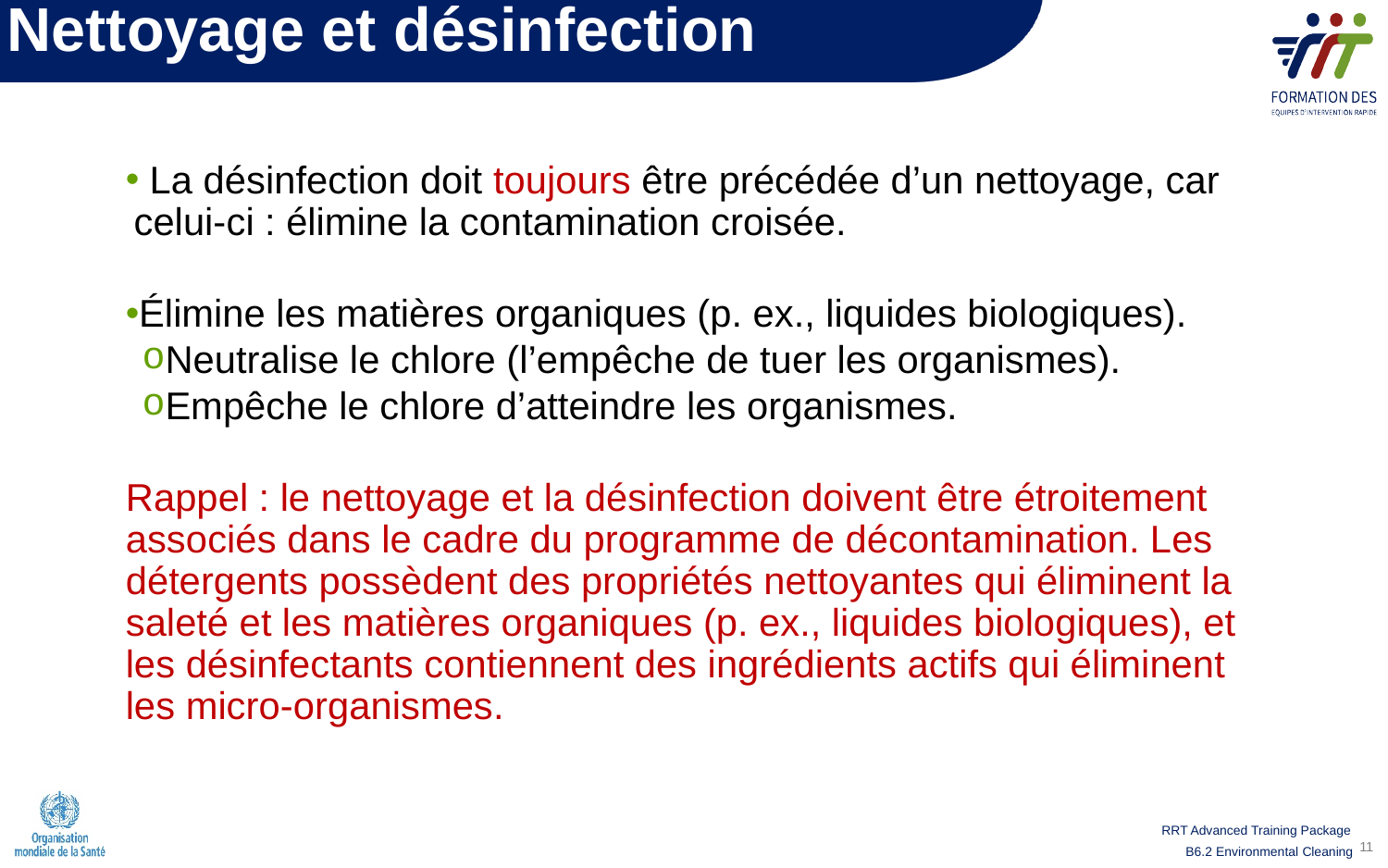

Nettoyage et désinfection
 La désinfection doit toujours être précédée d’un nettoyage, car celui-ci : élimine la contamination croisée.

Élimine les matières organiques (p. ex., liquides biologiques).
Neutralise le chlore (l’empêche de tuer les organismes).
Empêche le chlore d’atteindre les organismes.

Rappel : le nettoyage et la désinfection doivent être étroitement associés dans le cadre du programme de décontamination. Les détergents possèdent des propriétés nettoyantes qui éliminent la saleté et les matières organiques (p. ex., liquides biologiques), et les désinfectants contiennent des ingrédients actifs qui éliminent les micro-organismes.